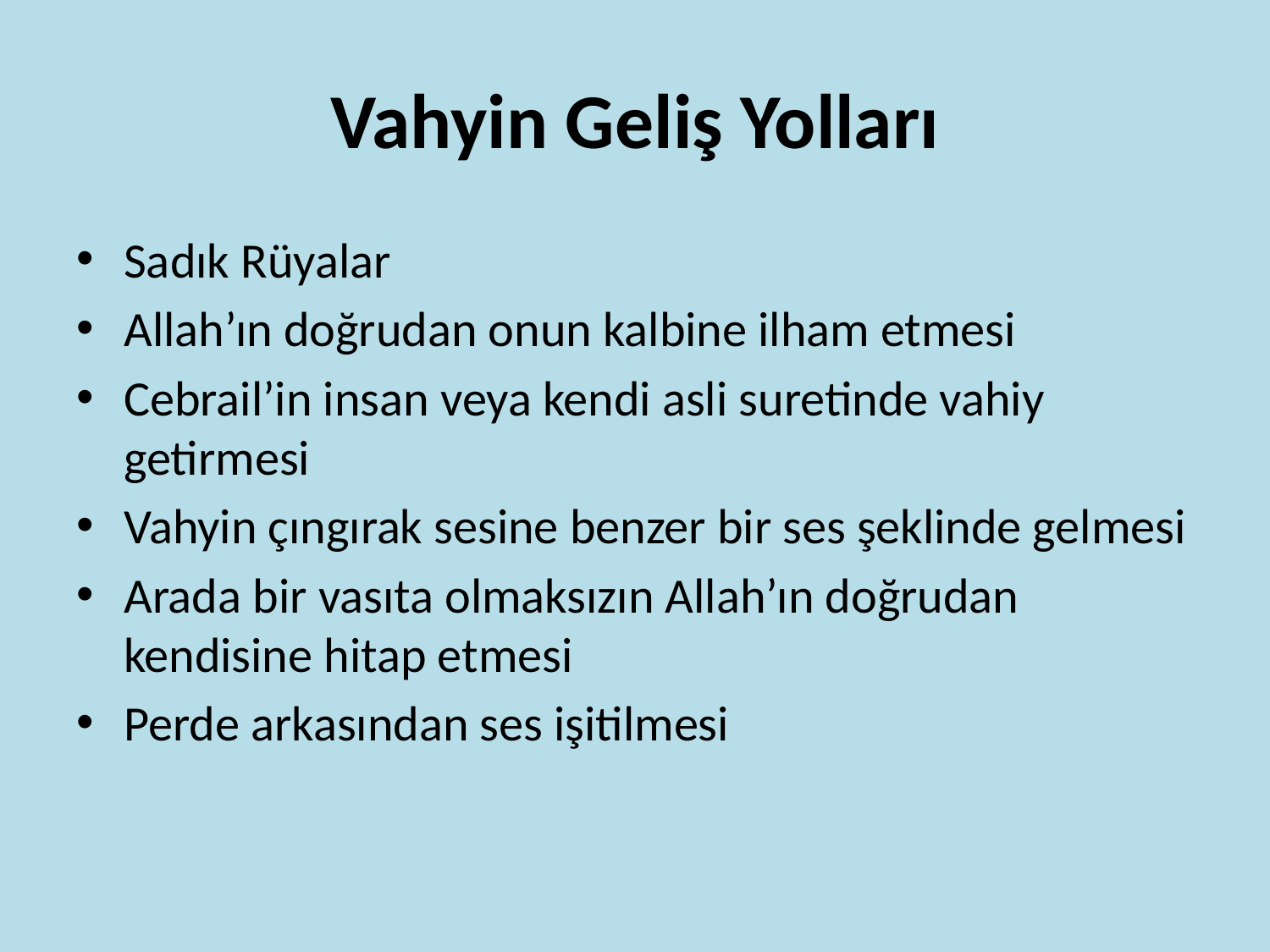

# Vahyin Geliş Yolları
Sadık Rüyalar
Allah’ın doğrudan onun kalbine ilham etmesi
Cebrail’in insan veya kendi asli suretinde vahiy getirmesi
Vahyin çıngırak sesine benzer bir ses şeklinde gelmesi
Arada bir vasıta olmaksızın Allah’ın doğrudan kendisine hitap etmesi
Perde arkasından ses işitilmesi